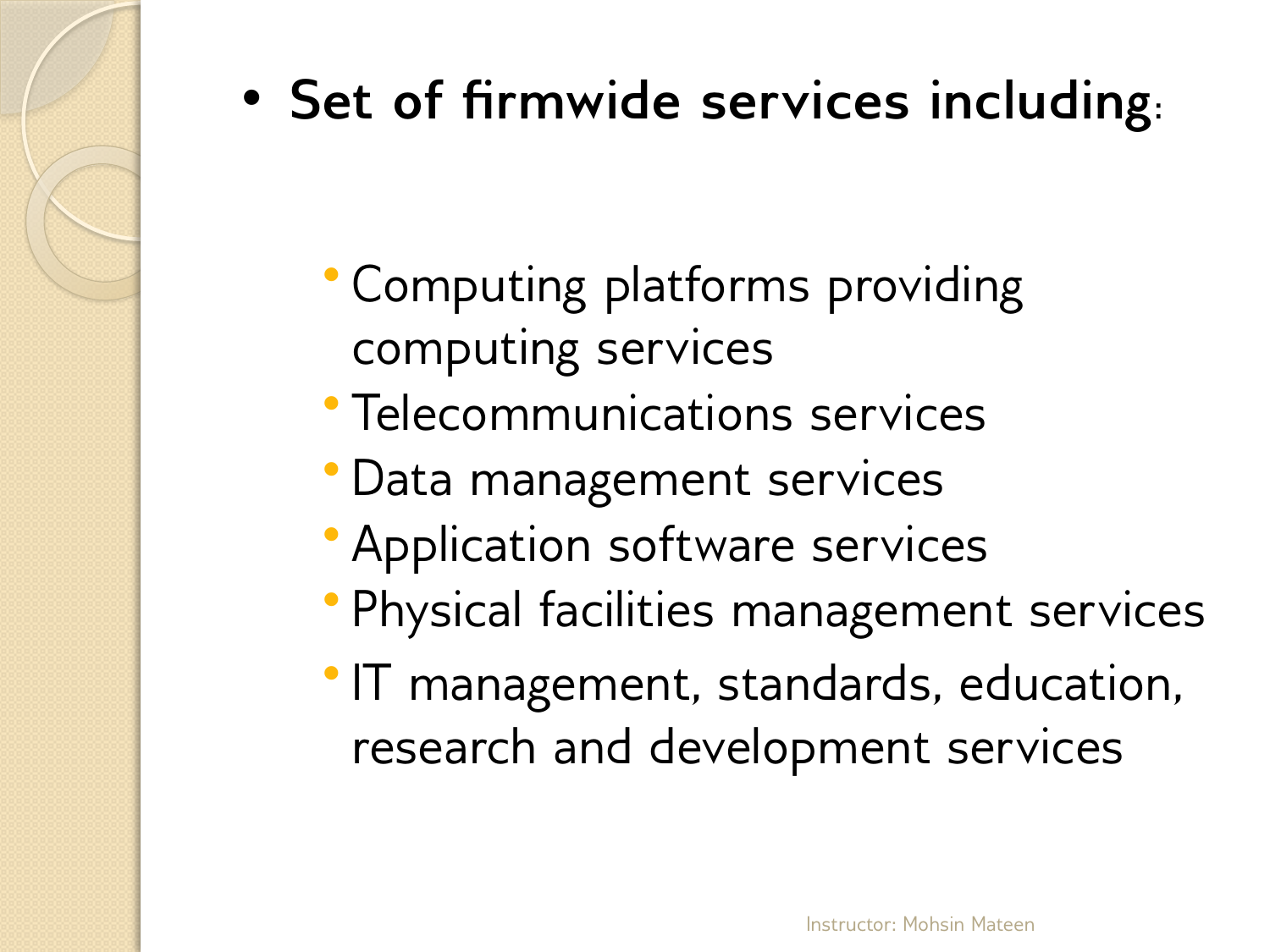

# Set of firmwide services including:

Computing platforms providing computing services
Telecommunications services
Data management services
Application software services
Physical facilities management services
IT management, standards, education, research and development services

Instructor: Mohsin Mateen